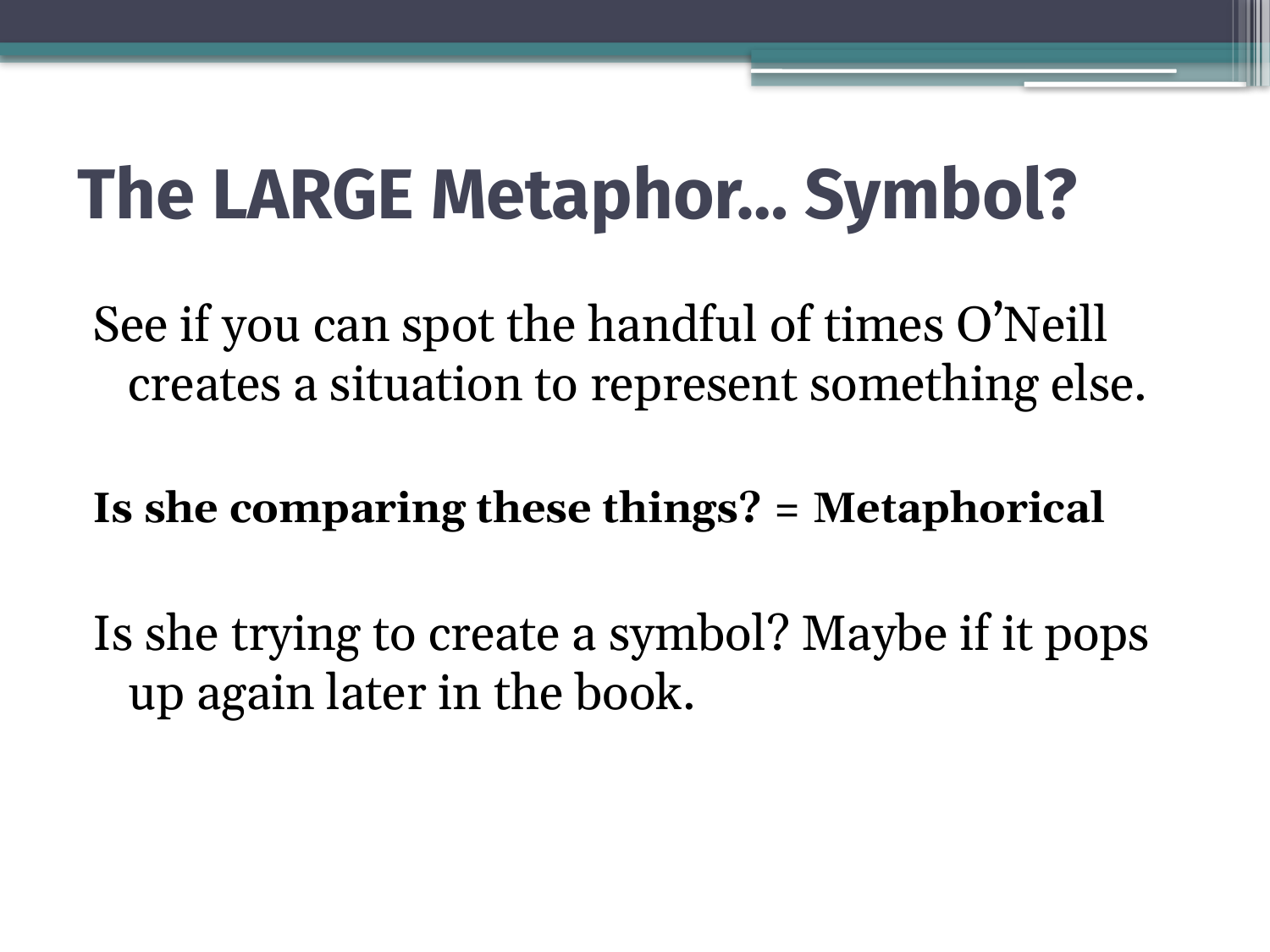

# The LARGE Metaphor… Symbol?
See if you can spot the handful of times O’Neill creates a situation to represent something else.

Is she comparing these things? = Metaphorical

Is she trying to create a symbol? Maybe if it pops up again later in the book.